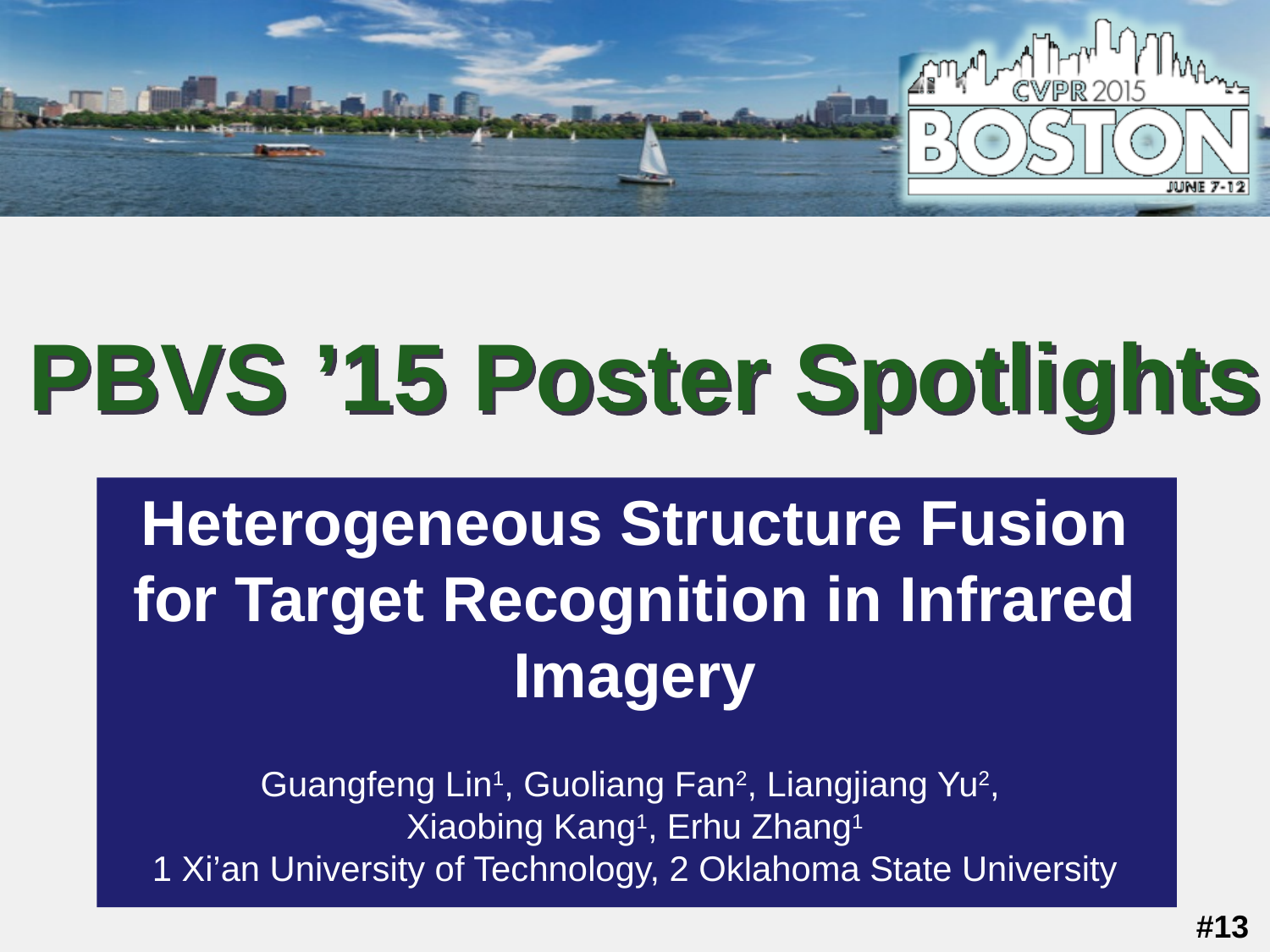

Heterogeneous Structure Fusion for Target Recognition in Infrared Imagery

Guangfeng Lin1, Guoliang Fan2, Liangjiang Yu2,
Xiaobing Kang1, Erhu Zhang1
1 Xi’an University of Technology, 2 Oklahoma State University
#13